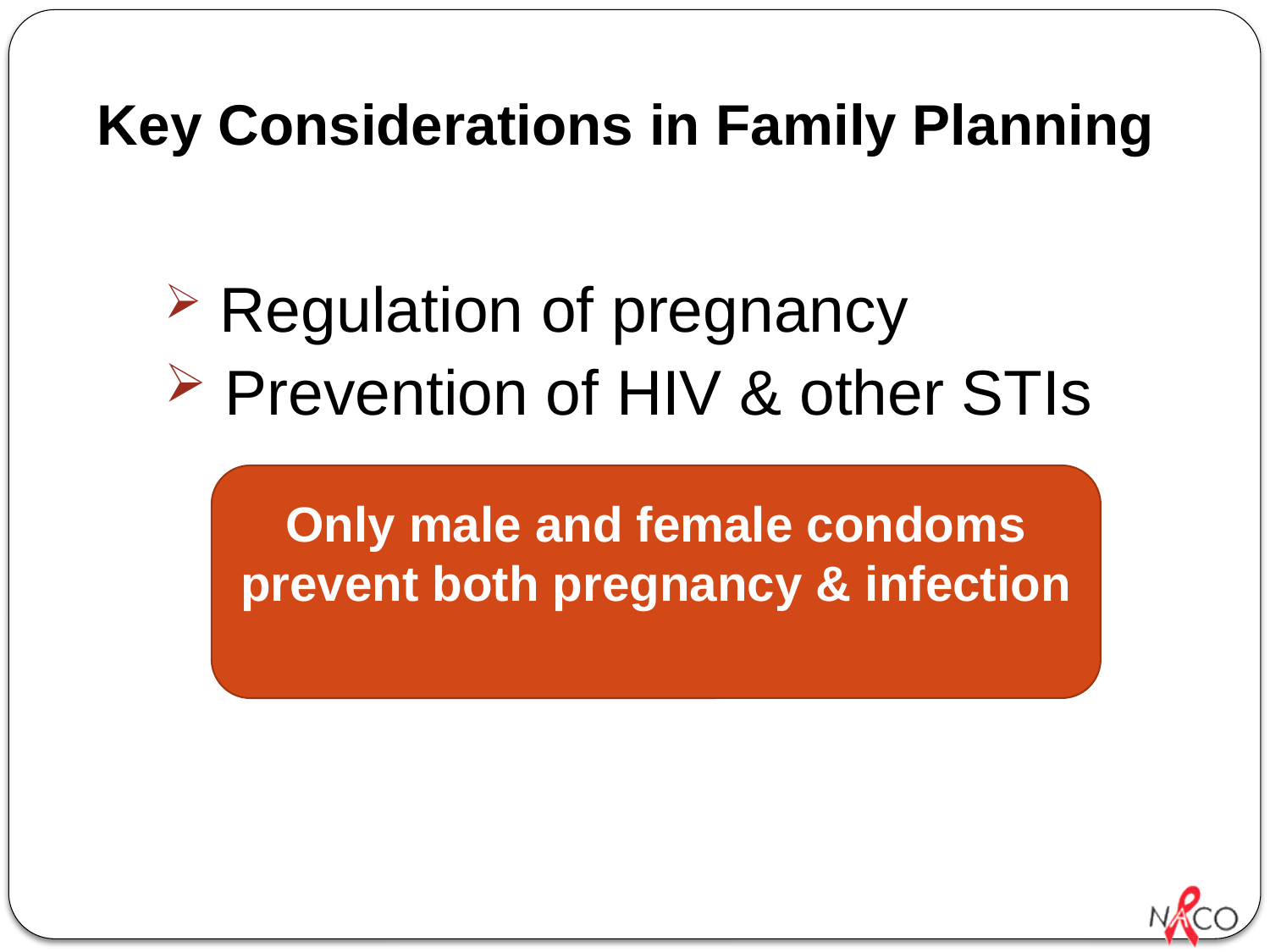

# Key Considerations in Family Planning

 Regulation of pregnancy
 Prevention of HIV & other STIs

Only male and female condoms prevent both pregnancy & infection